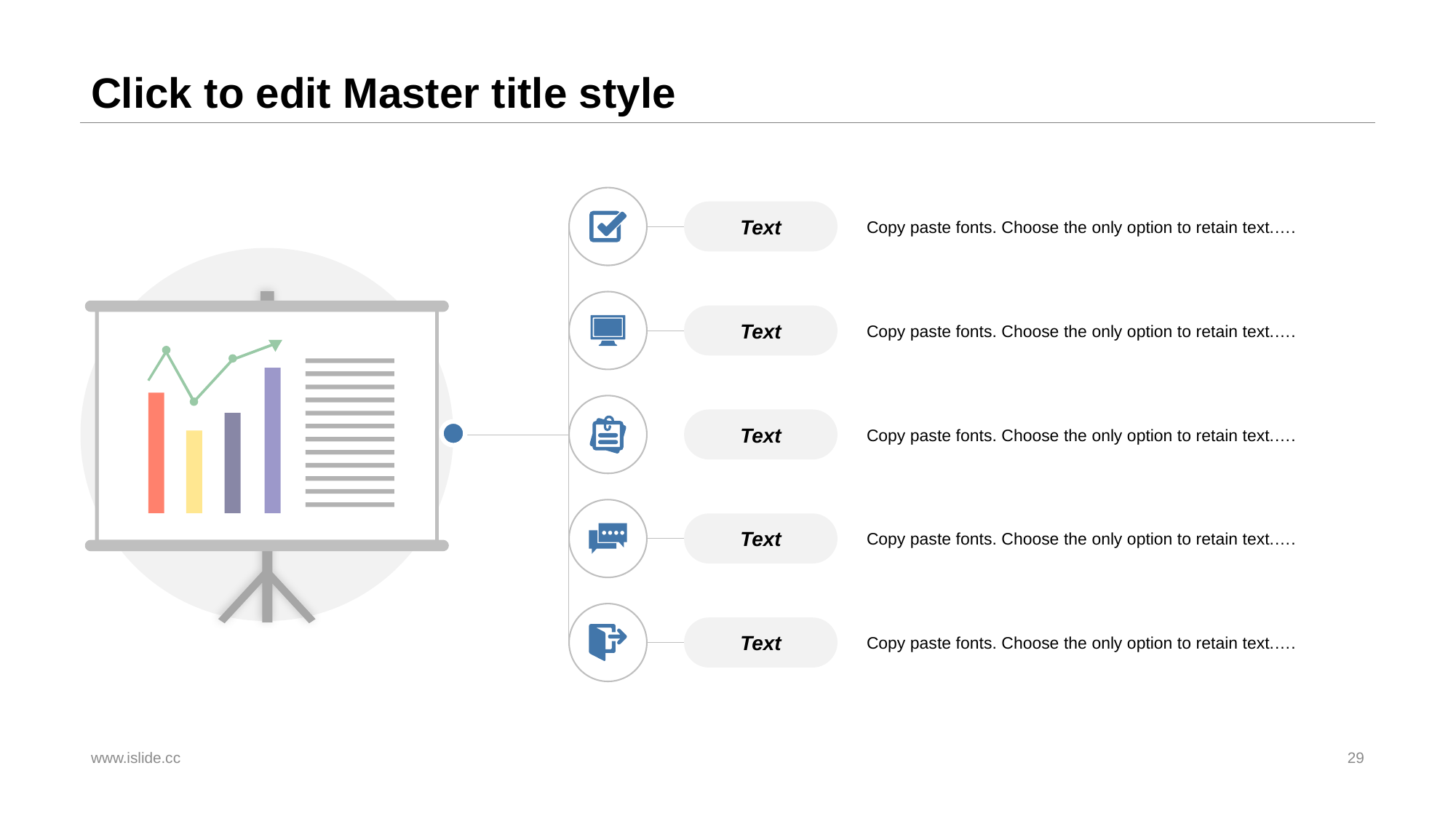

# Click to edit Master title style

Text
Copy paste fonts. Choose the only option to retain text.….
Text
Copy paste fonts. Choose the only option to retain text.….
Text
Copy paste fonts. Choose the only option to retain text.….
Text
Copy paste fonts. Choose the only option to retain text.….
Text
Copy paste fonts. Choose the only option to retain text.….

www.islide.cc
29